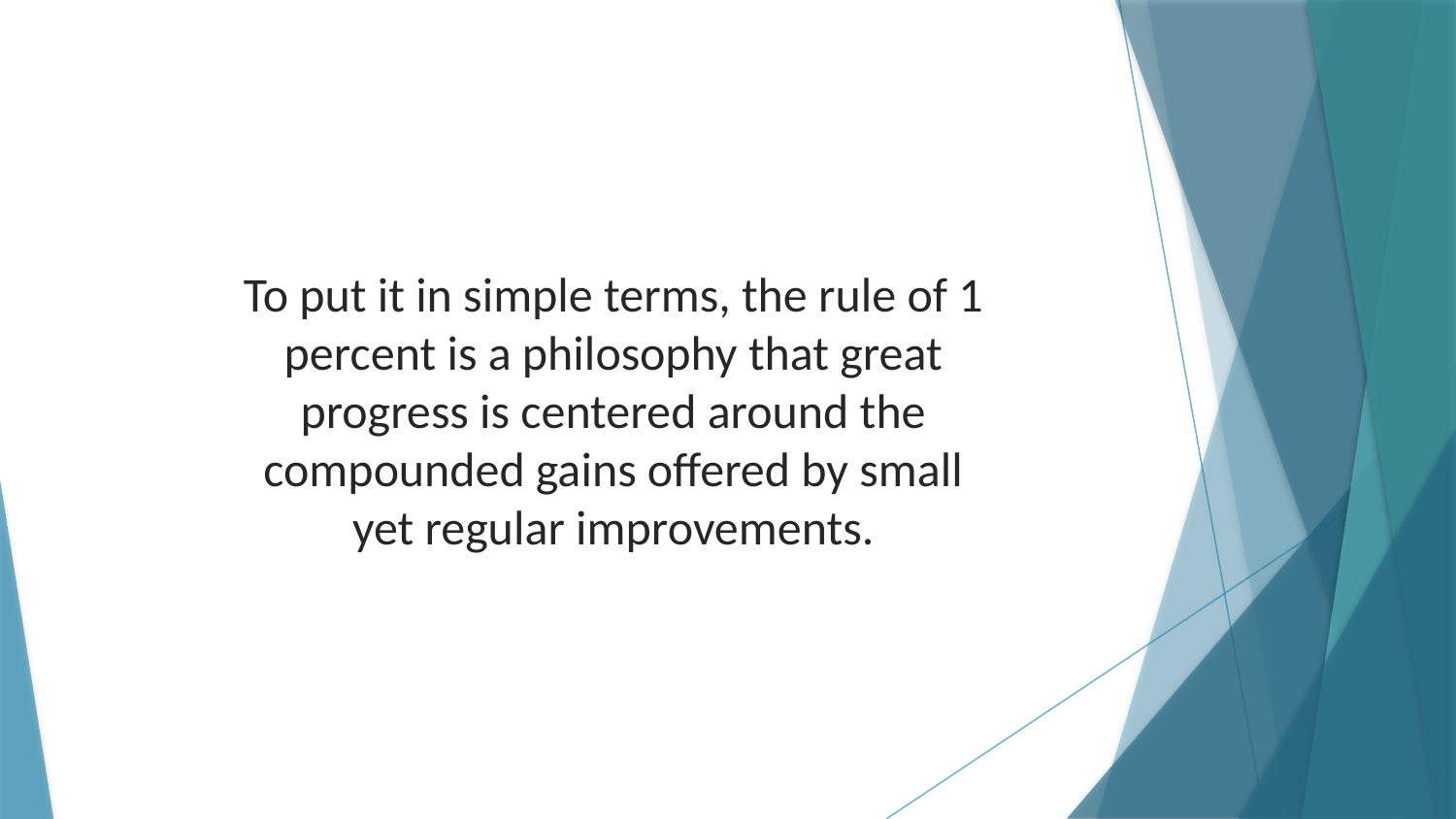

To put it in simple terms, the rule of 1 percent is a philosophy that great progress is centered around the compounded gains offered by small yet regular improvements.